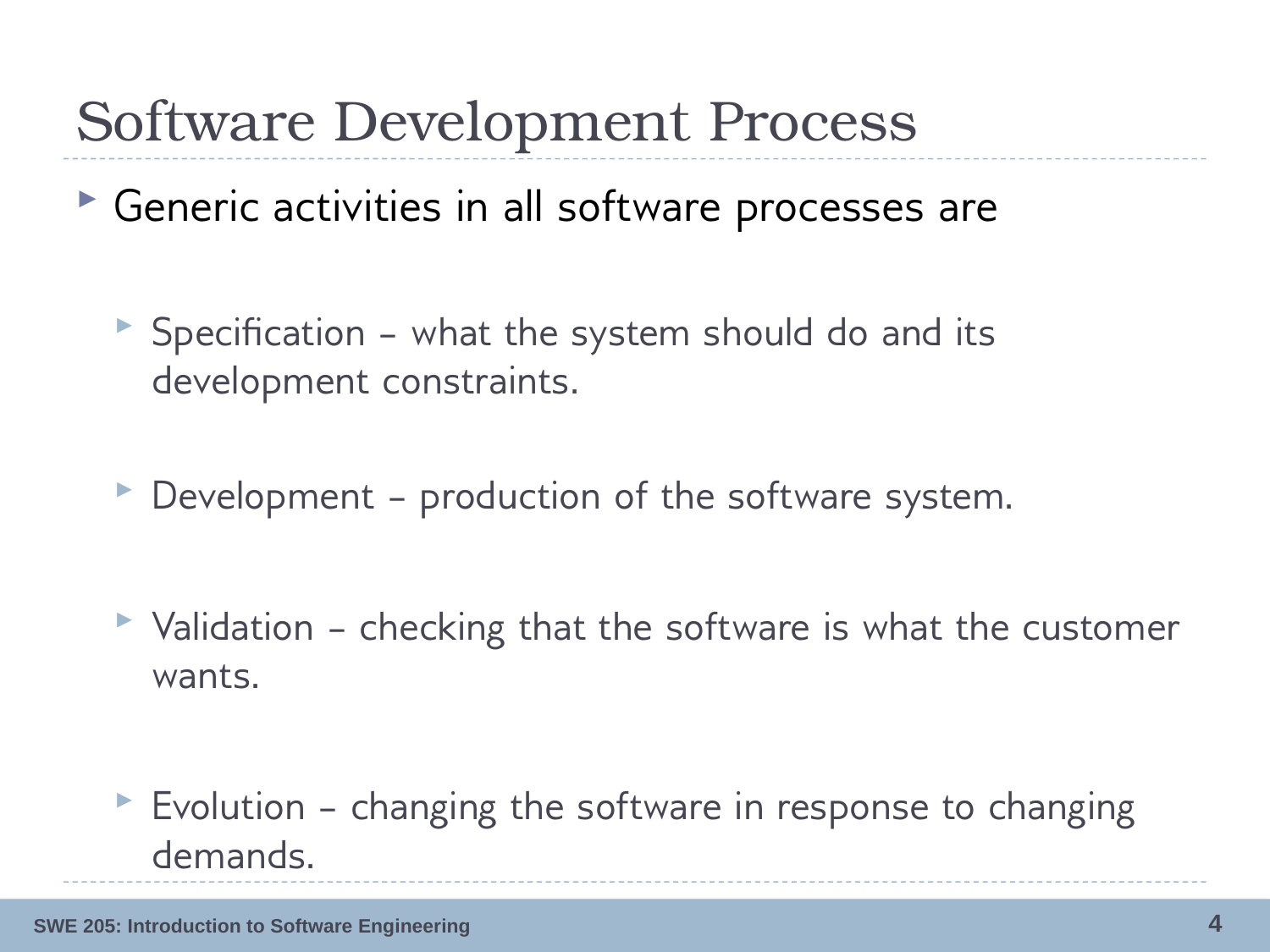

# Software Development Process
Generic activities in all software processes are

Specification – what the system should do and its development constraints.

Development – production of the software system.

Validation – checking that the software is what the customer wants.

Evolution – changing the software in response to changing demands.
4